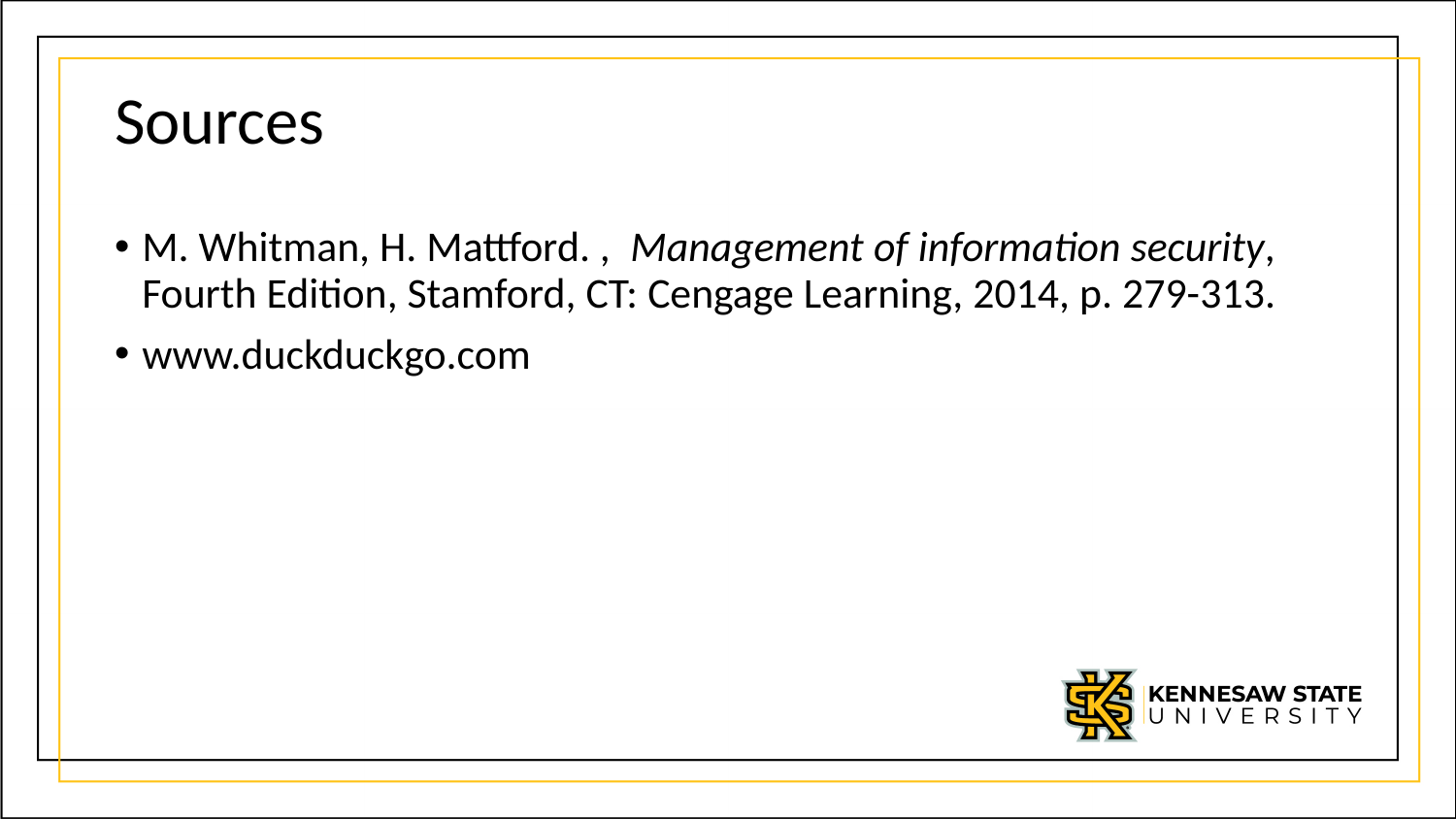

# Sources
M. Whitman, H. Mattford. ,  Management of information security, Fourth Edition, Stamford, CT: Cengage Learning, 2014, p. 279-313.
www.duckduckgo.com